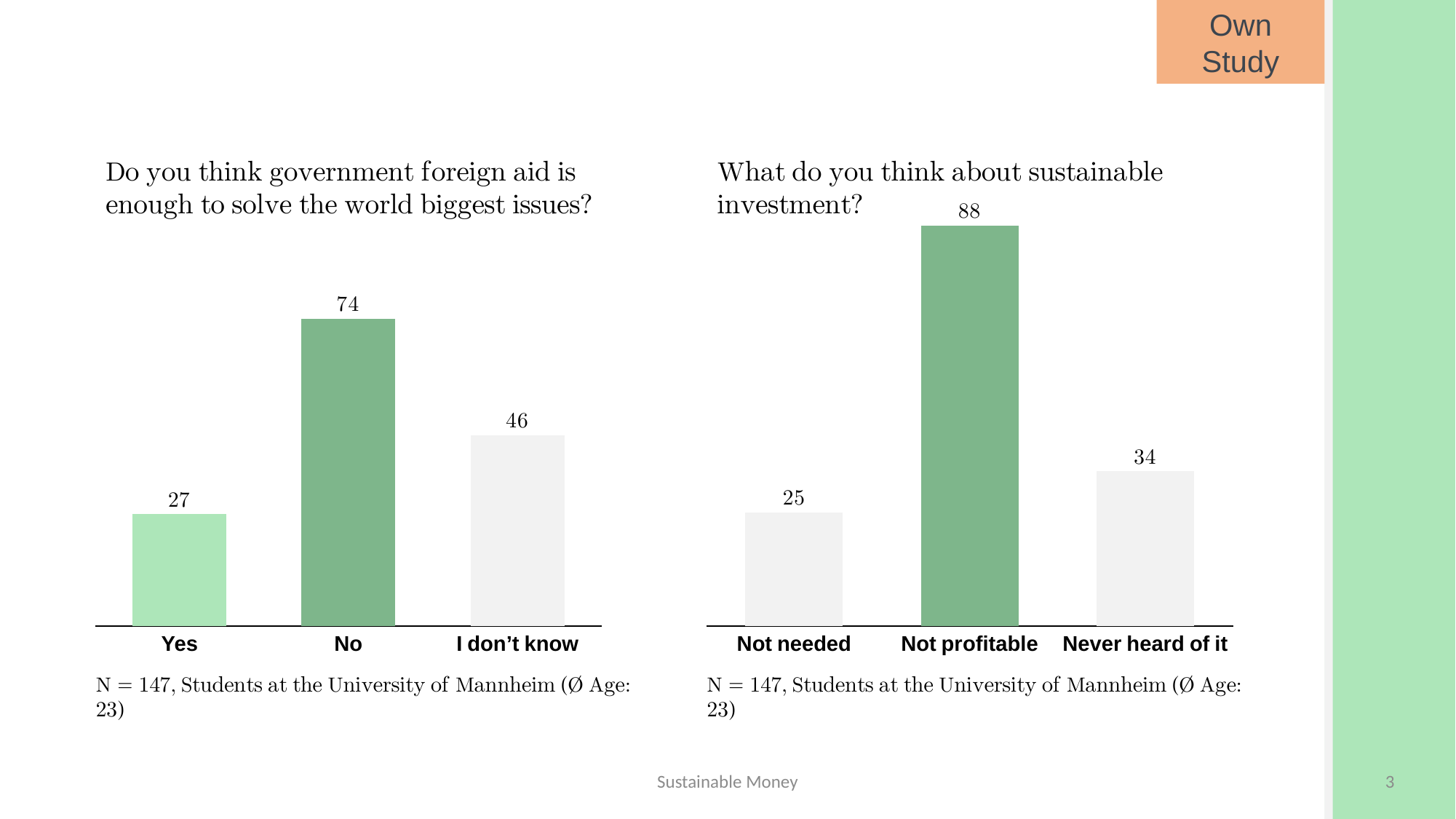

Own Study

Do you think government foreign aid is enough to solve the world biggest issues?
What do you think about sustainable investment?

### Chart

| Category |  |
|---|---|

### Chart

| Category |  |
|---|---|
Yes
No
I don’t know
Not needed
Not profitable
Never heard of it
N = 147, Students at the University of Mannheim (Ø Age: 23)
N = 147, Students at the University of Mannheim (Ø Age: 23)
Sustainable Money
3